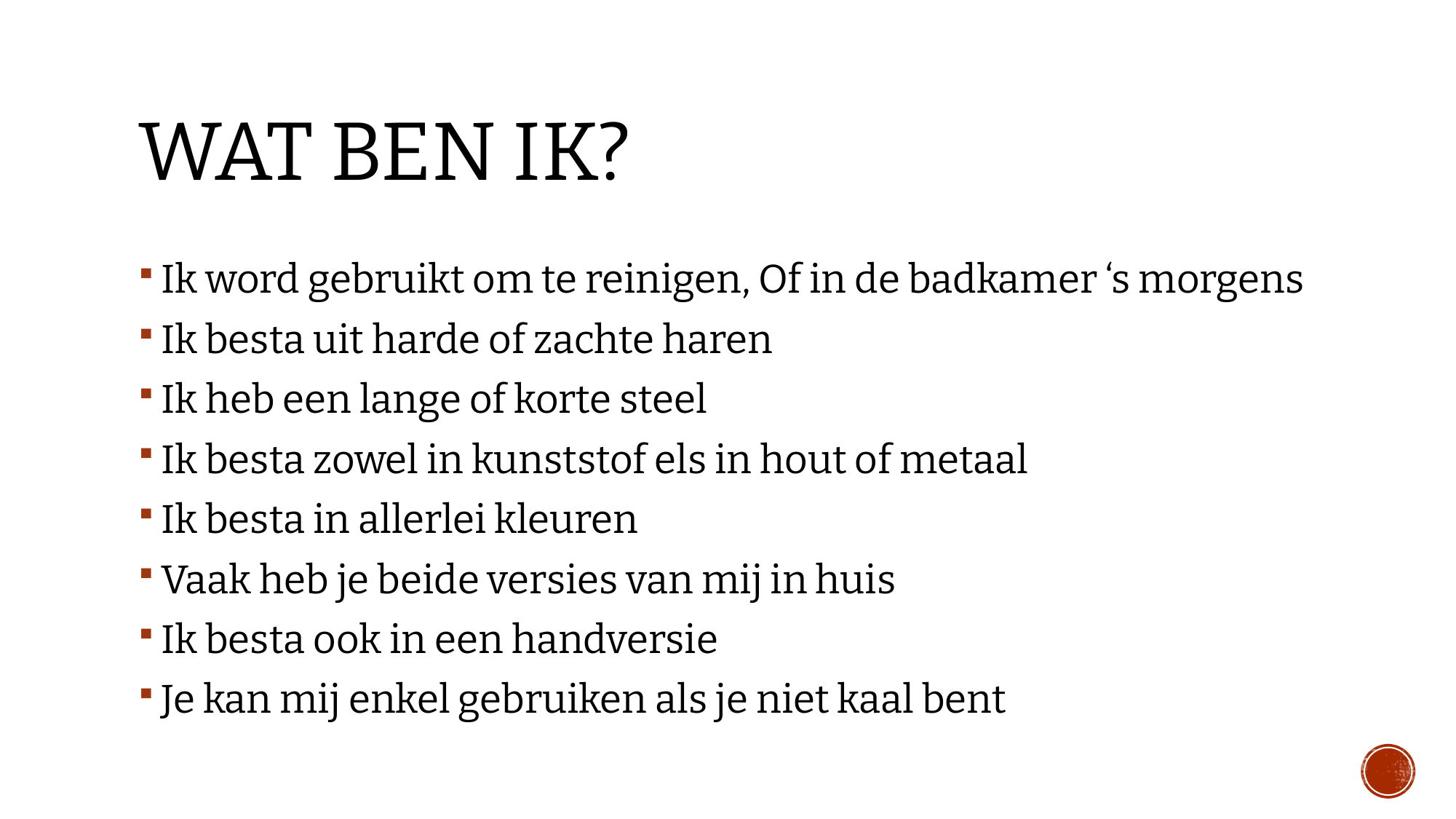

# Wat ben ik?
Ik word gebruikt om te reinigen, Of in de badkamer ‘s morgens
Ik besta uit harde of zachte haren
Ik heb een lange of korte steel
Ik besta zowel in kunststof els in hout of metaal
Ik besta in allerlei kleuren
Vaak heb je beide versies van mij in huis
Ik besta ook in een handversie
Je kan mij enkel gebruiken als je niet kaal bent